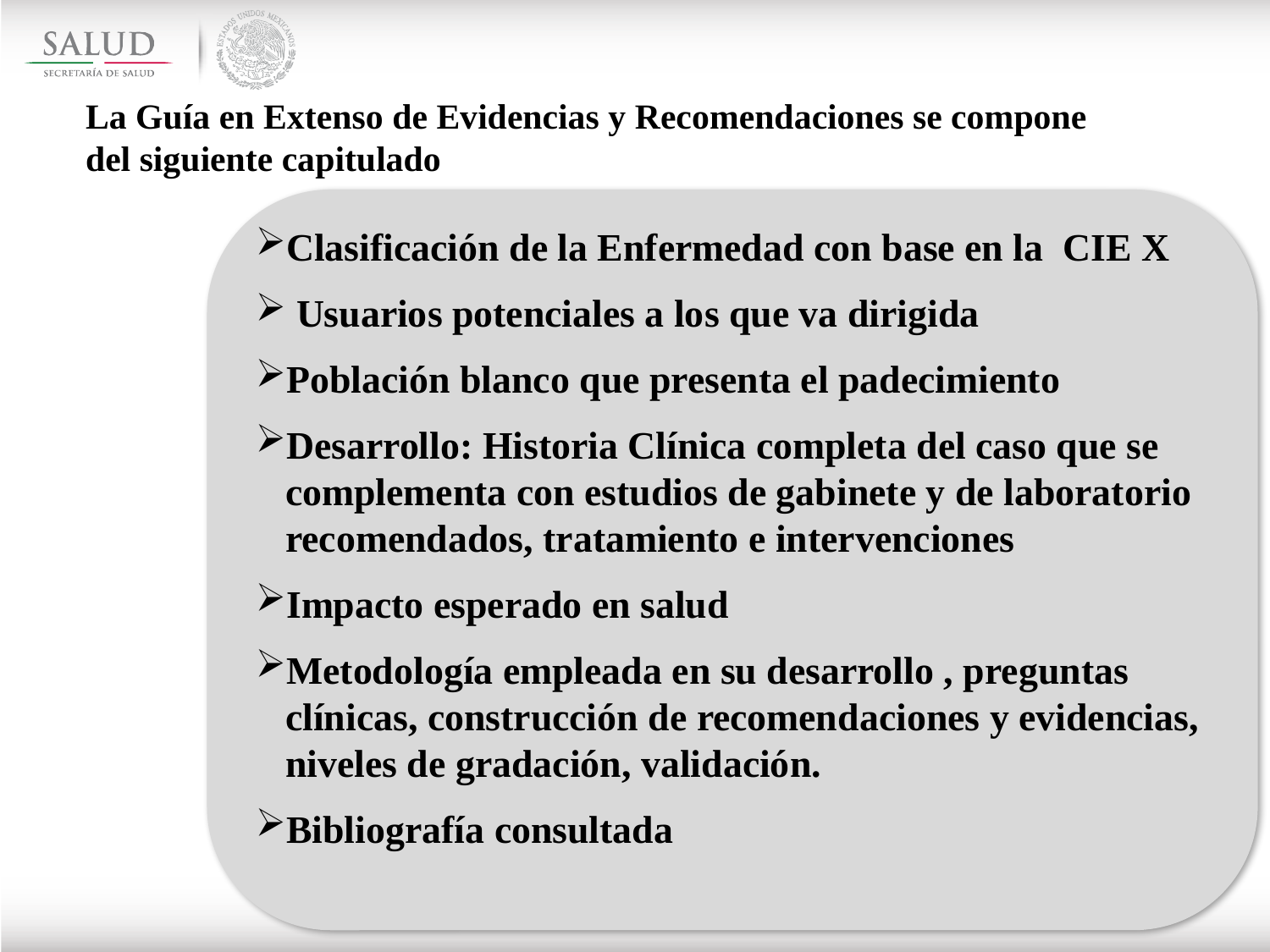

La Guía en Extenso de Evidencias y Recomendaciones se compone del siguiente capitulado
Clasificación de la Enfermedad con base en la  CIE X
 Usuarios potenciales a los que va dirigida
Población blanco que presenta el padecimiento
Desarrollo: Historia Clínica completa del caso que se complementa con estudios de gabinete y de laboratorio recomendados, tratamiento e intervenciones
Impacto esperado en salud
Metodología empleada en su desarrollo , preguntas clínicas, construcción de recomendaciones y evidencias, niveles de gradación, validación.
Bibliografía consultada